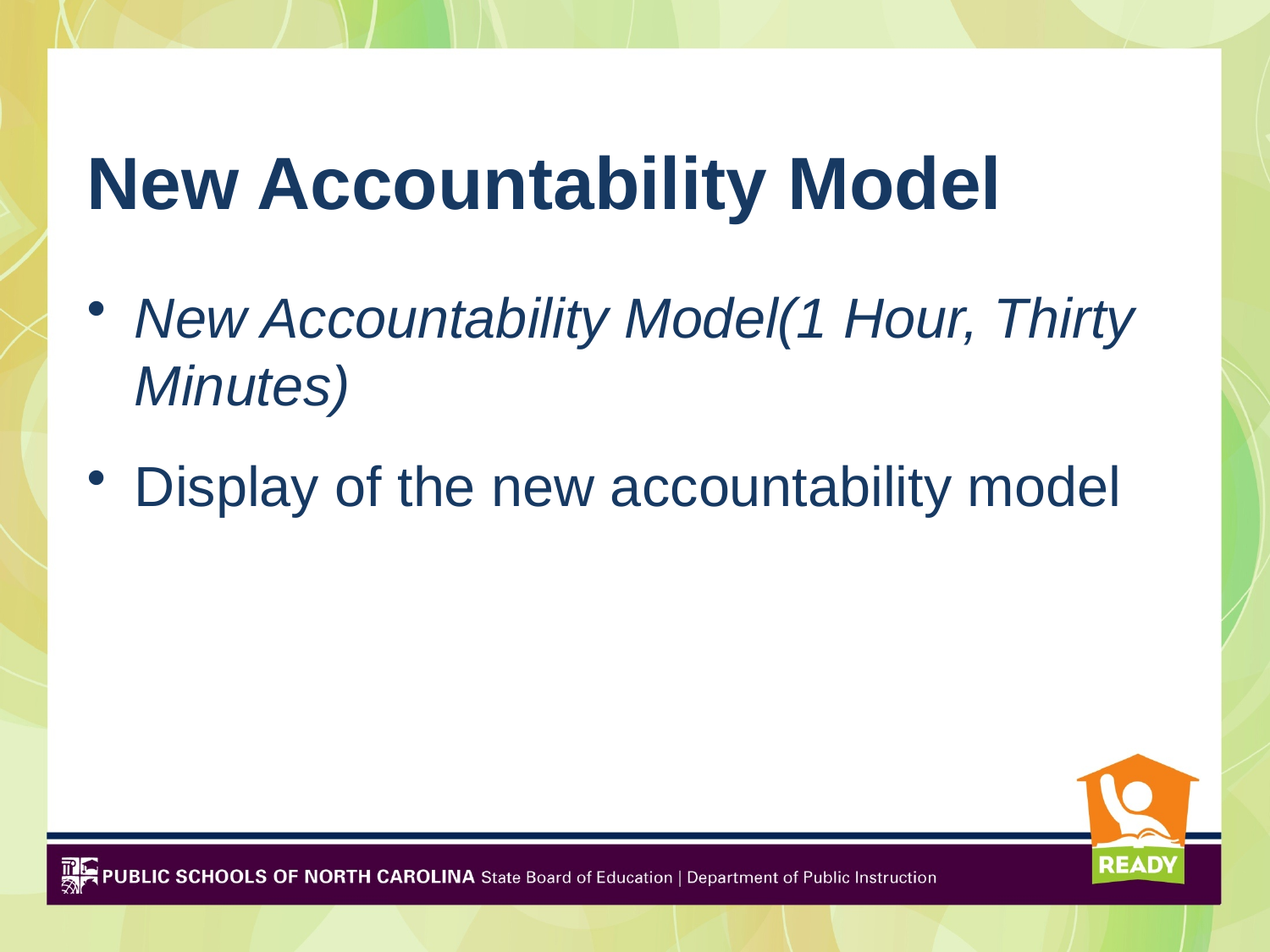

# New Accountability Model
New Accountability Model(1 Hour, Thirty Minutes)
Display of the new accountability model